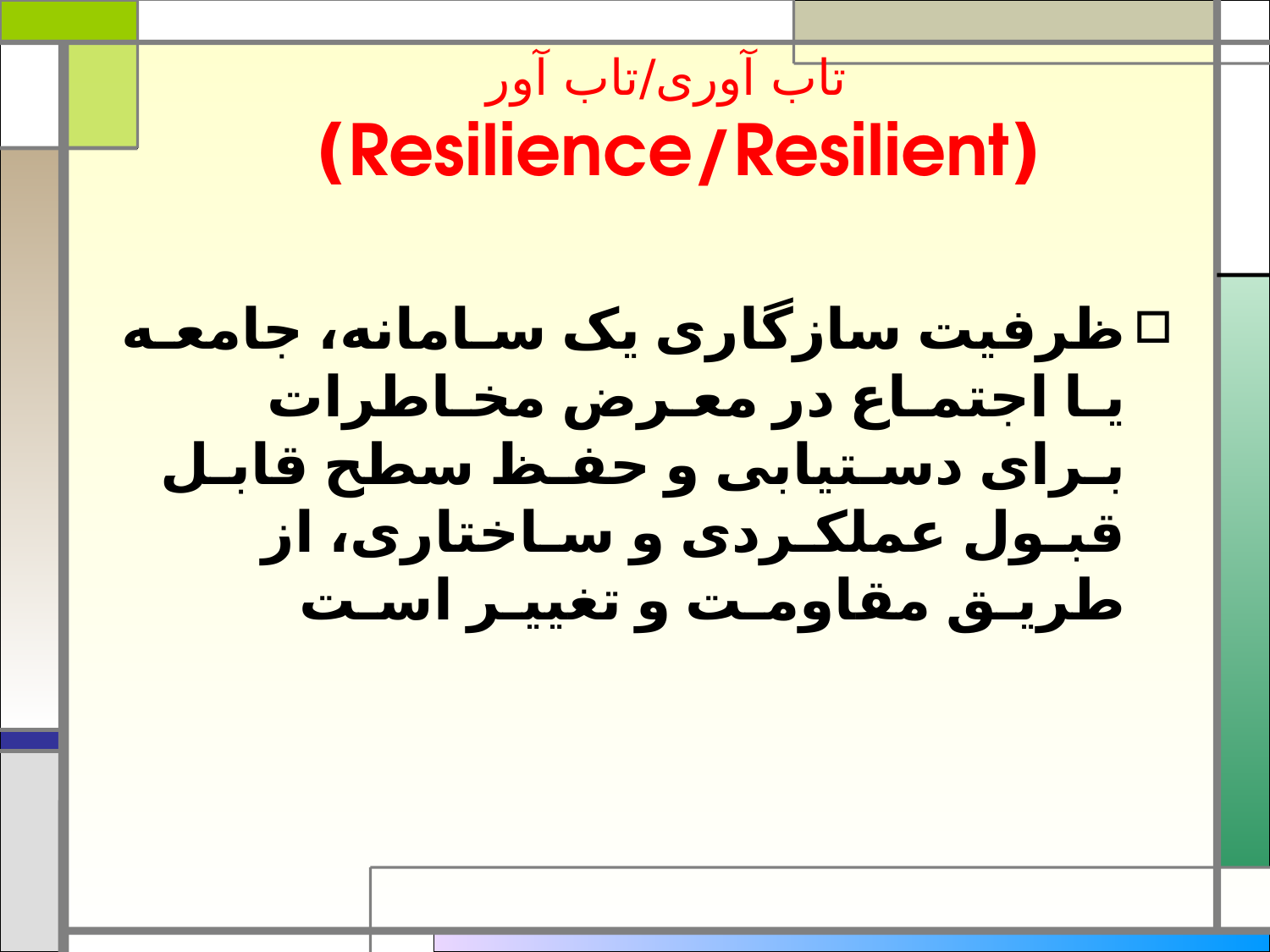

# تاب آوری/تاب آور (Resilience/Resilient)
ظرفيت سازگاری یک سـامانه، جامعـه یـا اجتمـاع در معـرض مخـاطرات بـرای دسـتيابی و حفـظ سطح قابـل قبـول عملکـردی و سـاختاری، از طریـق مقاومـت و تغييـر اسـت